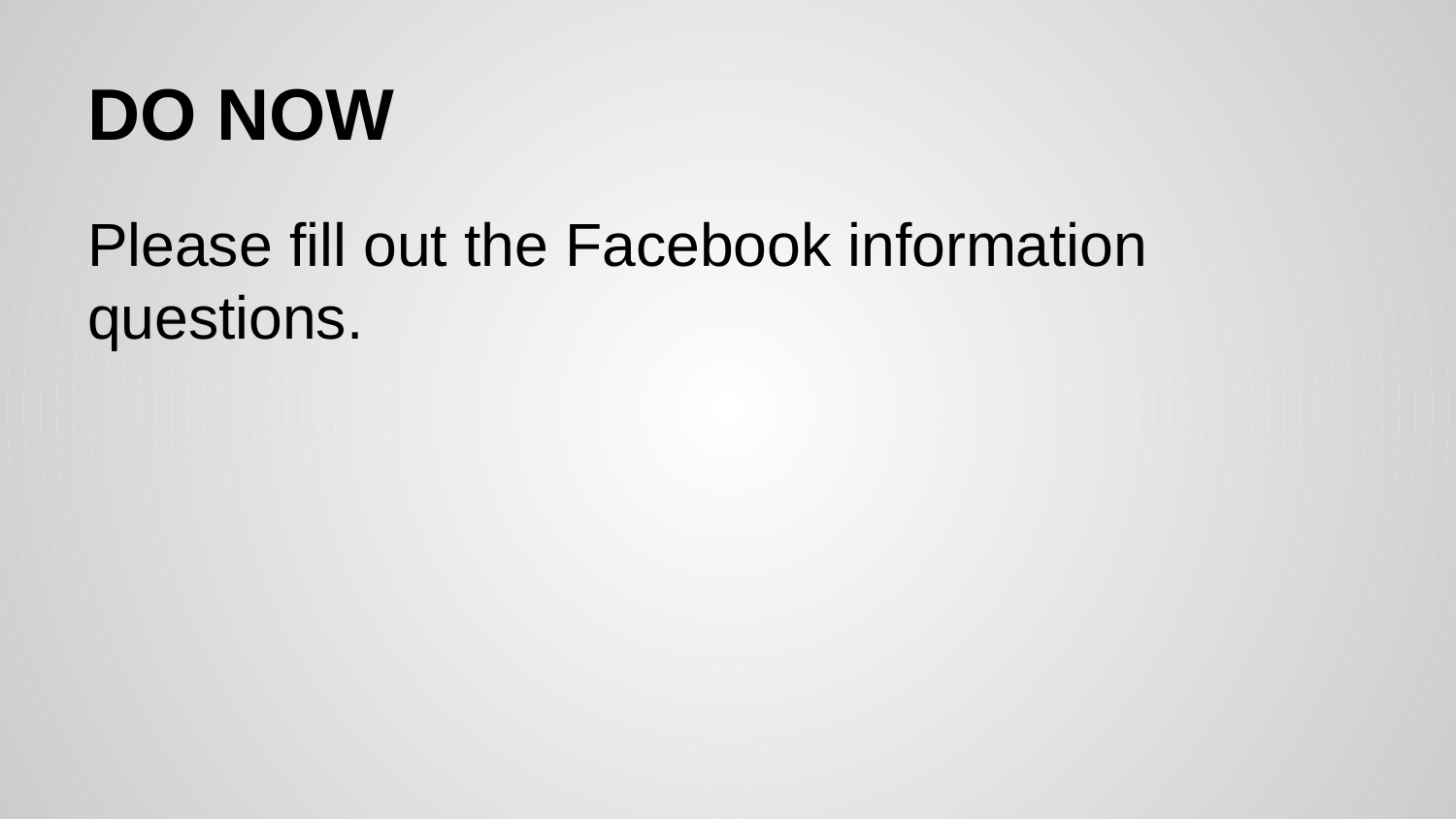

# DO NOW
Please fill out the Facebook information questions.